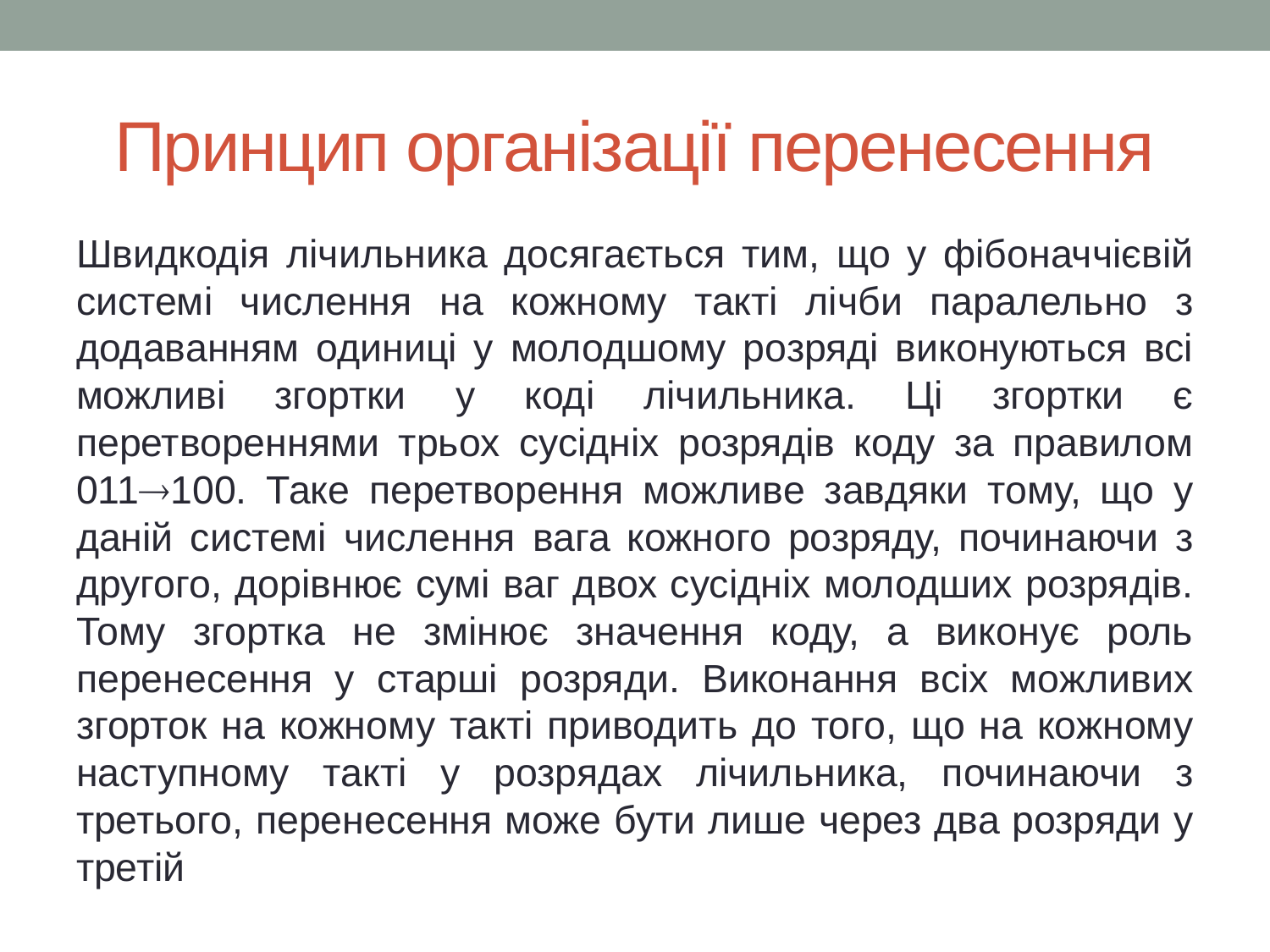

# Принцип організації перенесення
Швидкодія лічильника досягається тим, що у фібоначчієвій системі числення на кожному такті лічби паралельно з додаванням одиниці у молодшому розряді виконуються всі можливі згортки у коді лічильника. Ці згортки є перетвореннями трьох сусідніх розрядів коду за правилом 011→100. Таке перетворення можливе завдяки тому, що у даній системі числення вага кожного розряду, починаючи з другого, дорівнює сумі ваг двох сусідніх молодших розрядів. Тому згортка не змінює значення коду, а виконує роль перенесення у старші розряди. Виконання всіх можливих згорток на кожному такті приводить до того, що на кожному наступному такті у розрядах лічильника, починаючи з третього, перенесення може бути лише через два розряди у третій